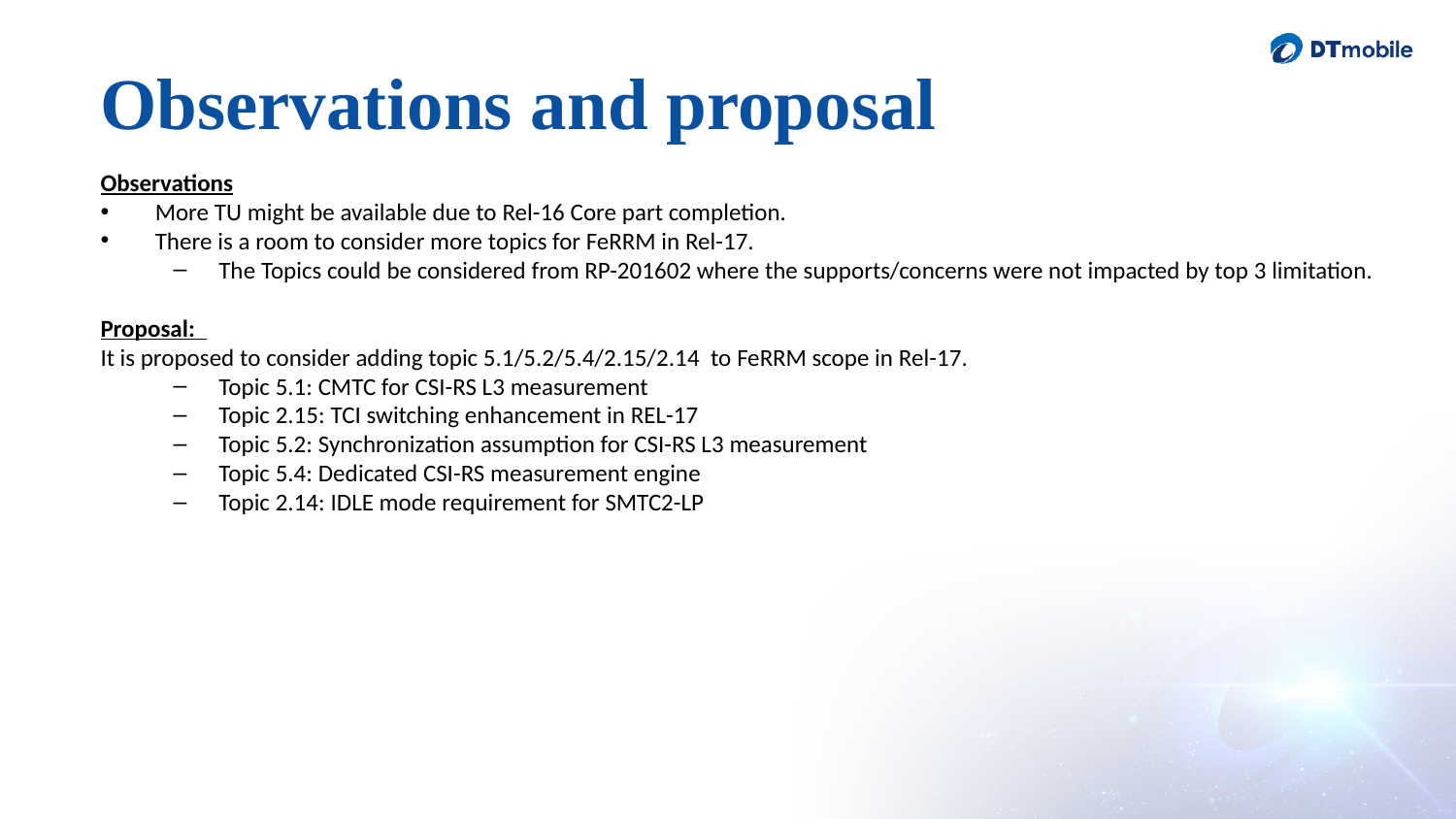

# Observations and proposal
Observations
More TU might be available due to Rel-16 Core part completion.
There is a room to consider more topics for FeRRM in Rel-17.
The Topics could be considered from RP-201602 where the supports/concerns were not impacted by top 3 limitation.

Proposal:
It is proposed to consider adding topic 5.1/5.2/5.4/2.15/2.14  to FeRRM scope in Rel-17.
Topic 5.1: CMTC for CSI-RS L3 measurement
Topic 2.15: TCI switching enhancement in REL-17
Topic 5.2: Synchronization assumption for CSI-RS L3 measurement
Topic 5.4: Dedicated CSI-RS measurement engine
Topic 2.14: IDLE mode requirement for SMTC2-LP